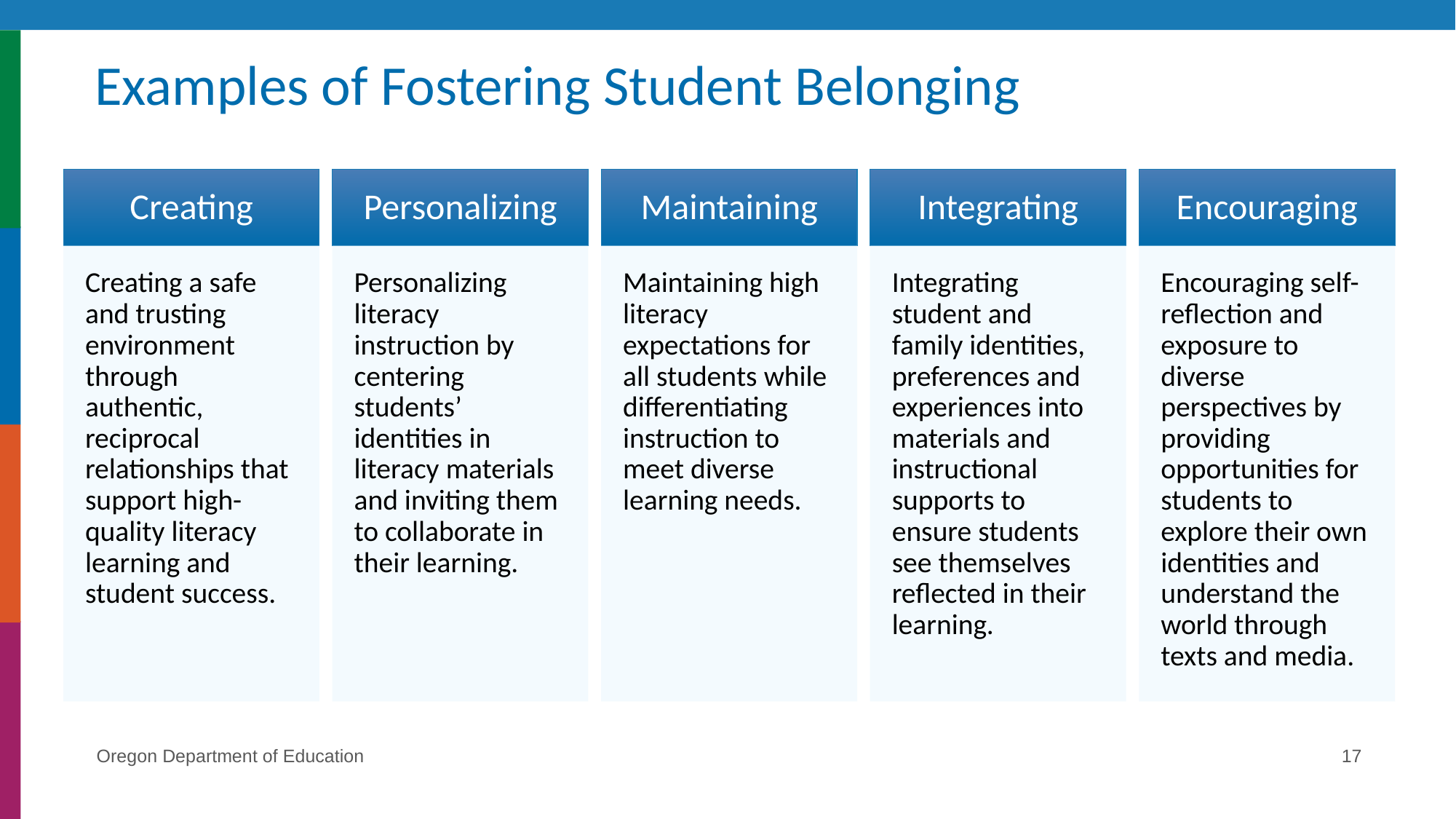

# Examples of Fostering Student Belonging
Creating
Creating a safe and trusting environment through authentic, reciprocal relationships that support high-quality literacy learning and student success.
Personalizing
Personalizing literacy instruction by centering students’ identities in literacy materials and inviting them to collaborate in their learning.
Maintaining
Maintaining high literacy expectations for all students while differentiating instruction to meet diverse learning needs.
Integrating
Integrating student and family identities, preferences and experiences into materials and instructional supports to ensure students see themselves reflected in their learning.
Encouraging
Encouraging self-reflection and exposure to diverse perspectives by providing opportunities for students to explore their own identities and understand the world through texts and media.
Oregon Department of Education
17